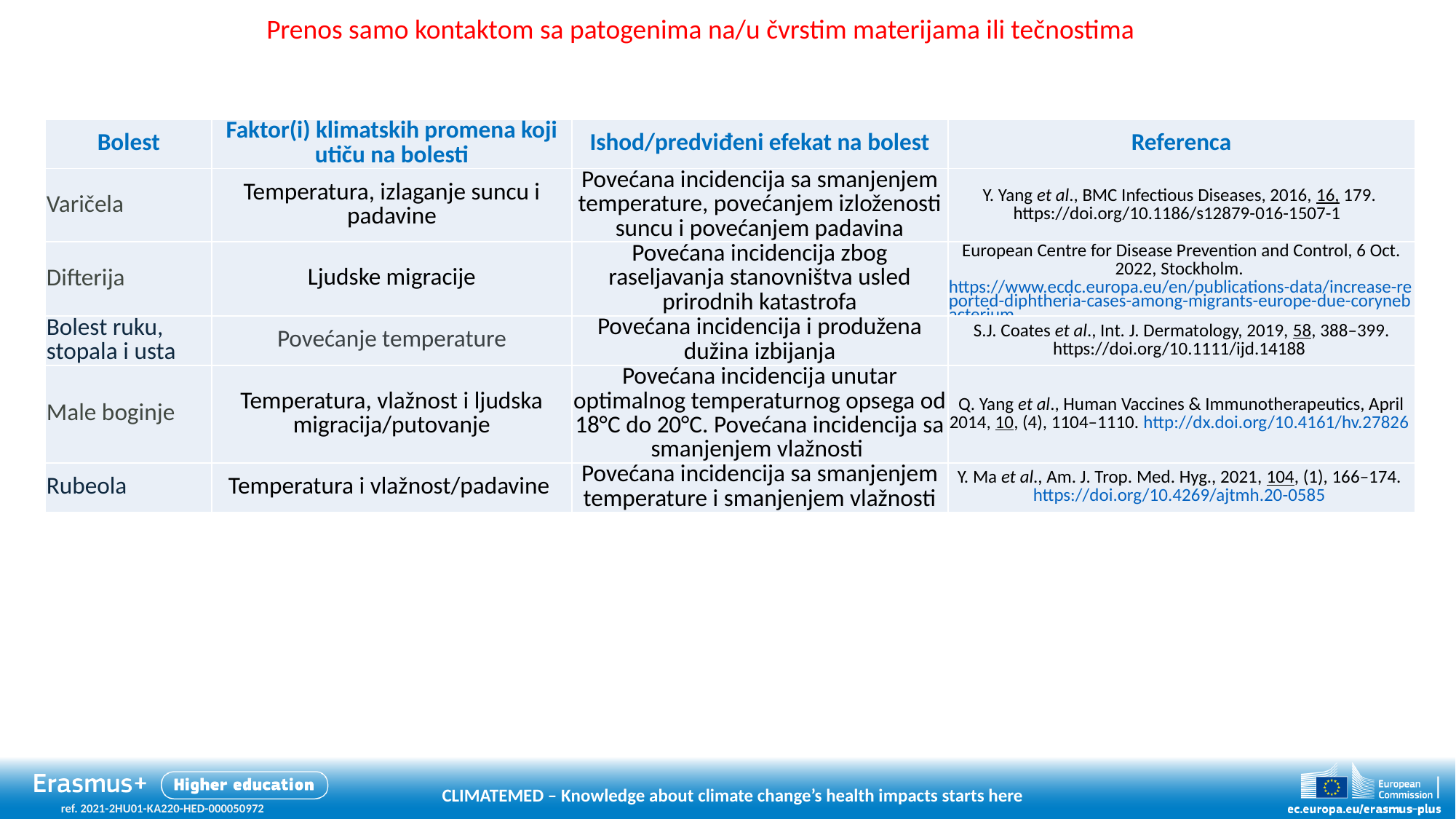

Prenos samo kontaktom sa patogenima na/u čvrstim materijama ili tečnostima
| Bolest | Faktor(i) klimatskih promena koji utiču na bolesti | Ishod/predviđeni efekat na bolest | Referenca |
| --- | --- | --- | --- |
| Varičela | Temperatura, izlaganje suncu i padavine | Povećana incidencija sa smanjenjem temperature, povećanjem izloženosti suncu i povećanjem padavina | Y. Yang et al., BMC Infectious Diseases, 2016, 16, 179. https://doi.org/10.1186/s12879-016-1507-1 |
| Difterija | Ljudske migracije | Povećana incidencija zbog raseljavanja stanovništva usled prirodnih katastrofa | European Centre for Disease Prevention and Control, 6 Oct. 2022, Stockholm. https://www.ecdc.europa.eu/en/publications-data/increase-reported-diphtheria-cases-among-migrants-europe-due-corynebacterium Accessed 11th June 2023. |
| Bolest ruku, stopala i usta | Povećanje temperature | Povećana incidencija i produžena dužina izbijanja | S.J. Coates et al., Int. J. Dermatology, 2019, 58, 388–399. https://doi.org/10.1111/ijd.14188 |
| Male boginje | Temperatura, vlažnost i ljudska migracija/putovanje | Povećana incidencija unutar optimalnog temperaturnog opsega od 18°C do 20°C. Povećana incidencija sa smanjenjem vlažnosti | Q. Yang et al., Human Vaccines & Immunotherapeutics, April 2014, 10, (4), 1104–1110. http://dx.doi.org/10.4161/hv.27826 |
| Rubeola | Temperatura i vlažnost/padavine | Povećana incidencija sa smanjenjem temperature i smanjenjem vlažnosti | Y. Ma et al., Am. J. Trop. Med. Hyg., 2021, 104, (1), 166–174. https://doi.org/10.4269/ajtmh.20-0585 |